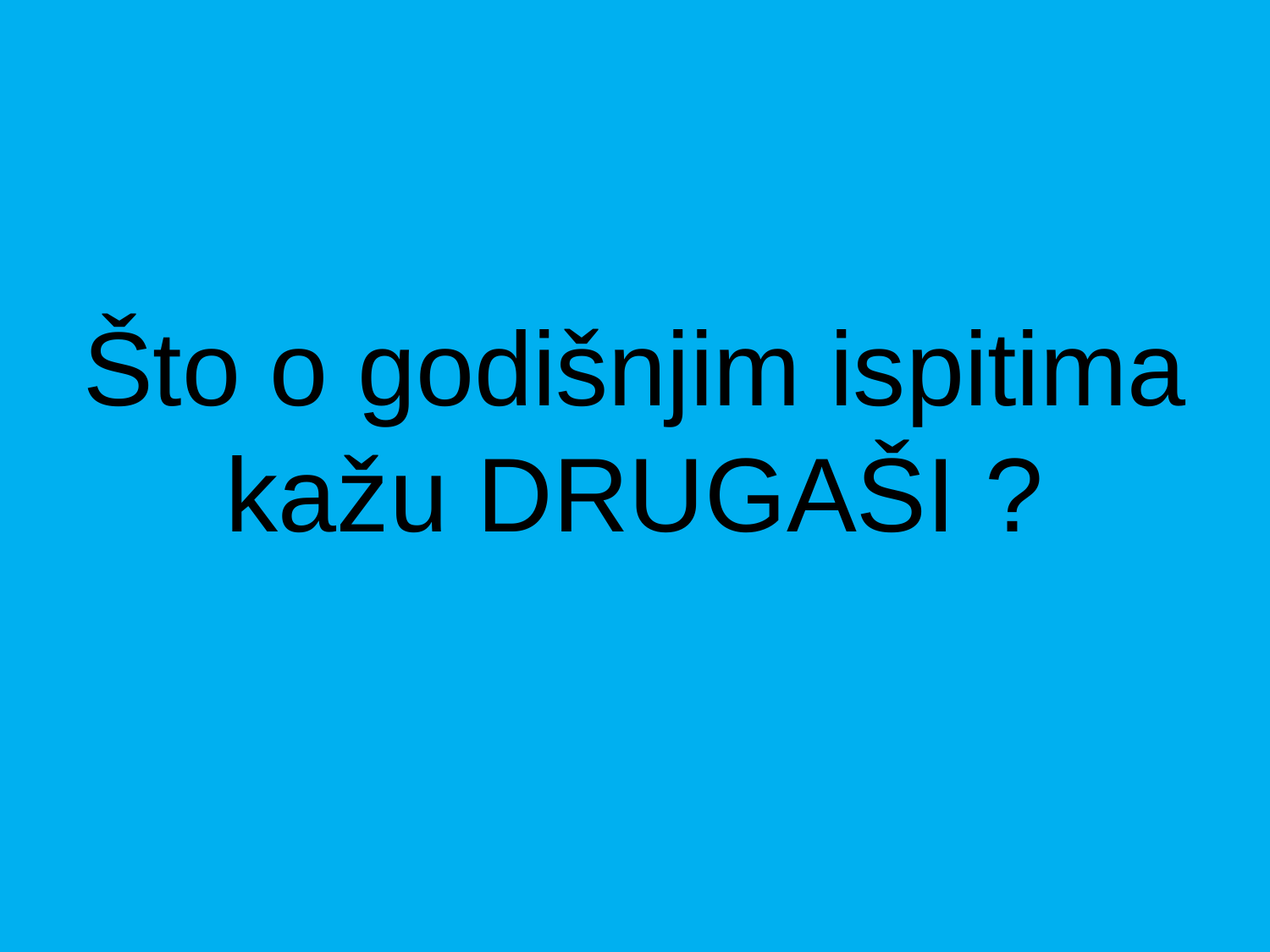

# Što o godišnjim ispitima kažu DRUGAŠI ?